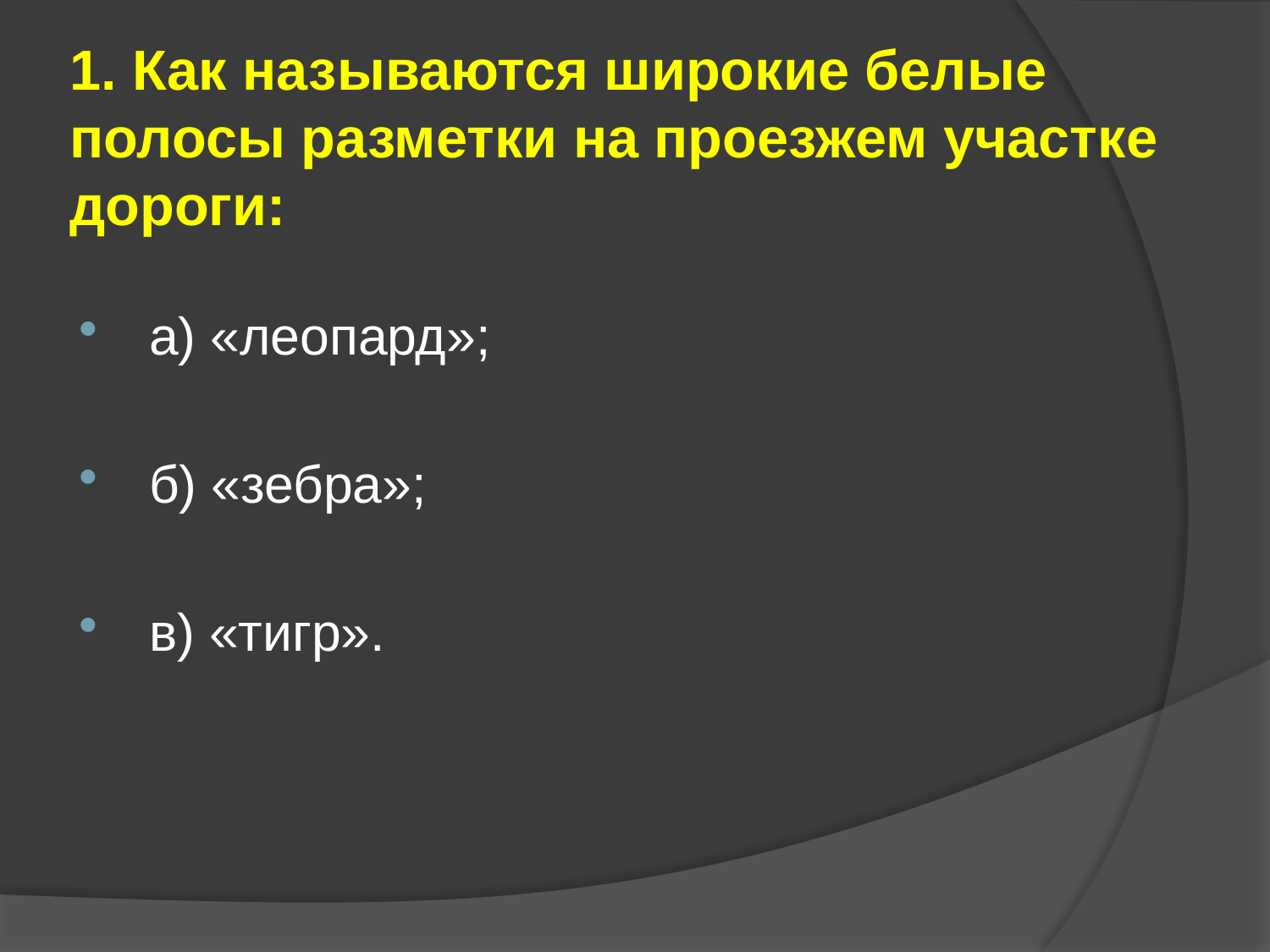

# 1. Как называются широкие белые полосы разметки на проезжем участке дороги:
 а) «леопард»;

 б) «зебра»;

 в) «тигр».